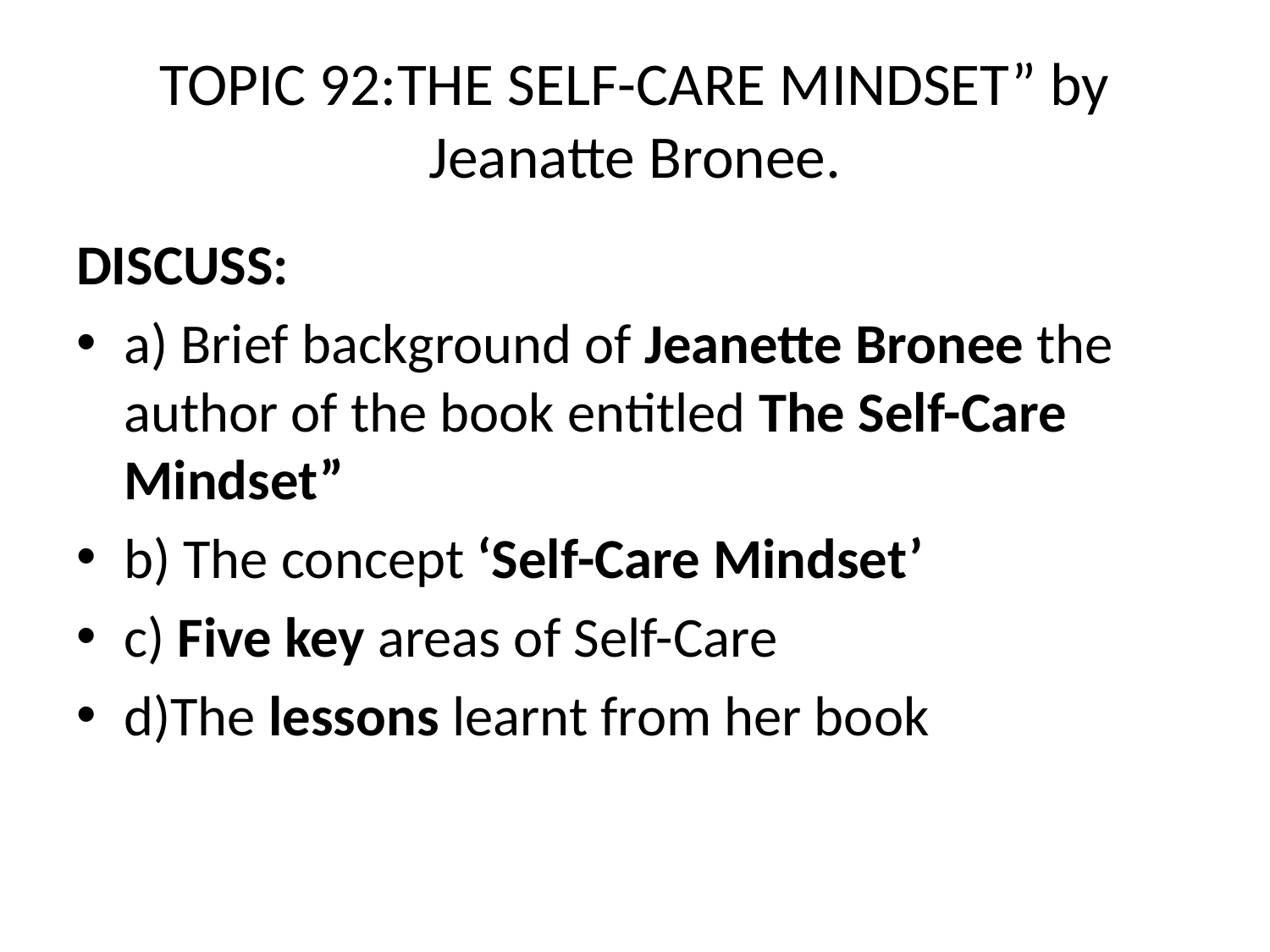

# TOPIC 92:THE SELF-CARE MINDSET” by Jeanatte Bronee.
DISCUSS:
a) Brief background of Jeanette Bronee the author of the book entitled The Self-Care Mindset”
b) The concept ‘Self-Care Mindset’
c) Five key areas of Self-Care
d)The lessons learnt from her book